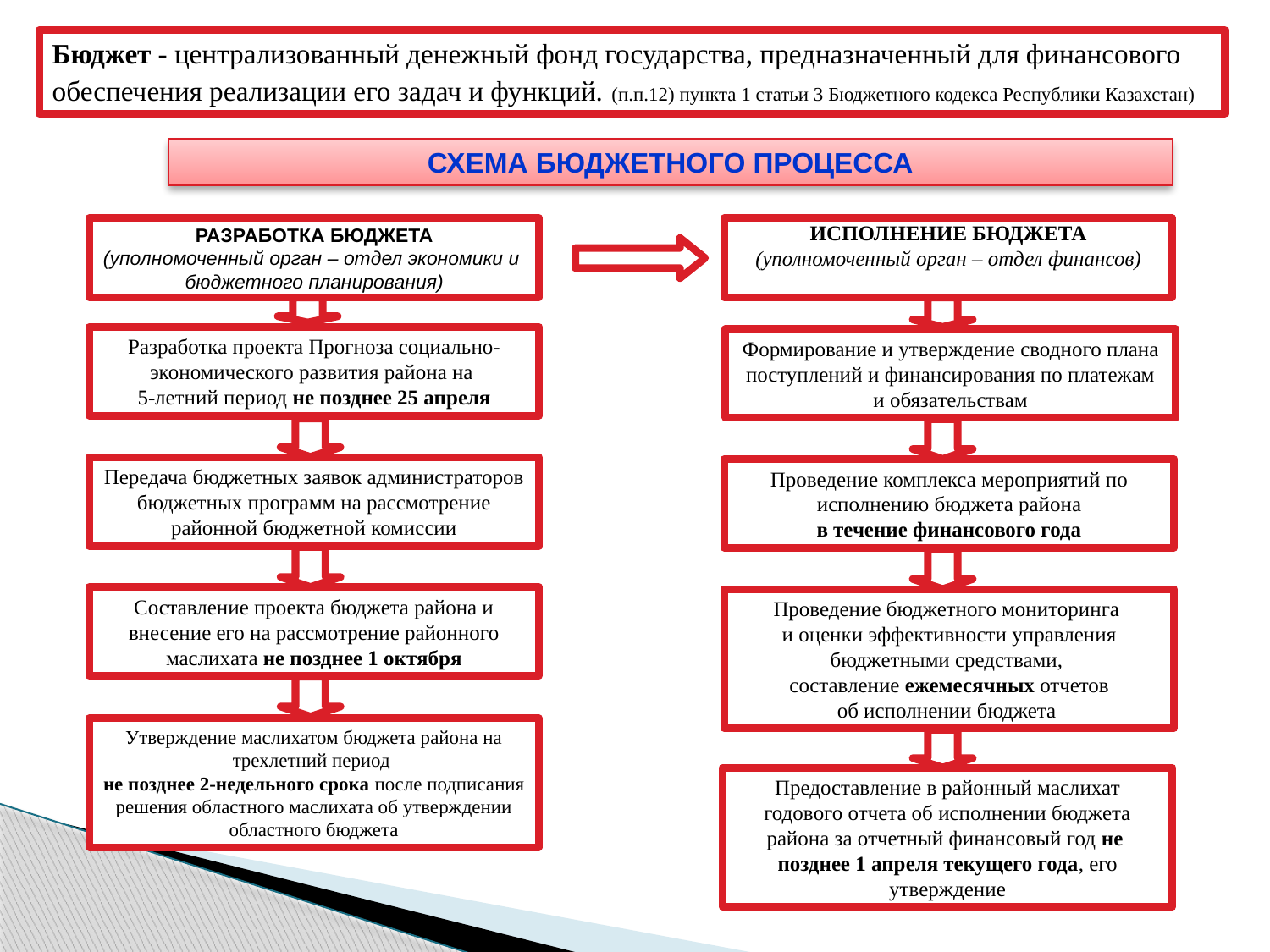

Бюджет - централизованный денежный фонд государства, предназначенный для финансового обеспечения реализации его задач и функций. (п.п.12) пункта 1 статьи 3 Бюджетного кодекса Республики Казахстан)
СХЕМА БЮДЖЕТНОГО ПРОЦЕССА
ИСПОЛНЕНИЕ БЮДЖЕТА
(уполномоченный орган – отдел финансов)

РАЗРАБОТКА БЮДЖЕТА
(уполномоченный орган – отдел экономики и
бюджетного планирования)

Разработка проекта Прогноза социально-экономического развития района на
5-летний период не позднее 25 апреля
Формирование и утверждение сводного плана поступлений и финансирования по платежам и обязательствам

Передача бюджетных заявок администраторов бюджетных программ на рассмотрение районной бюджетной комиссии
Проведение комплекса мероприятий по исполнению бюджета района
в течение финансового года

Составление проекта бюджета района и внесение его на рассмотрение районного маслихата не позднее 1 октября
Проведение бюджетного мониторинга
и оценки эффективности управления бюджетными средствами,
составление ежемесячных отчетов
 об исполнении бюджета

Утверждение маслихатом бюджета района на трехлетний период
не позднее 2-недельного срока после подписания решения областного маслихата об утверждении областного бюджета

Предоставление в районный маслихат годового отчета об исполнении бюджета района за отчетный финансовый год не  позднее 1 апреля текущего года, его утверждение